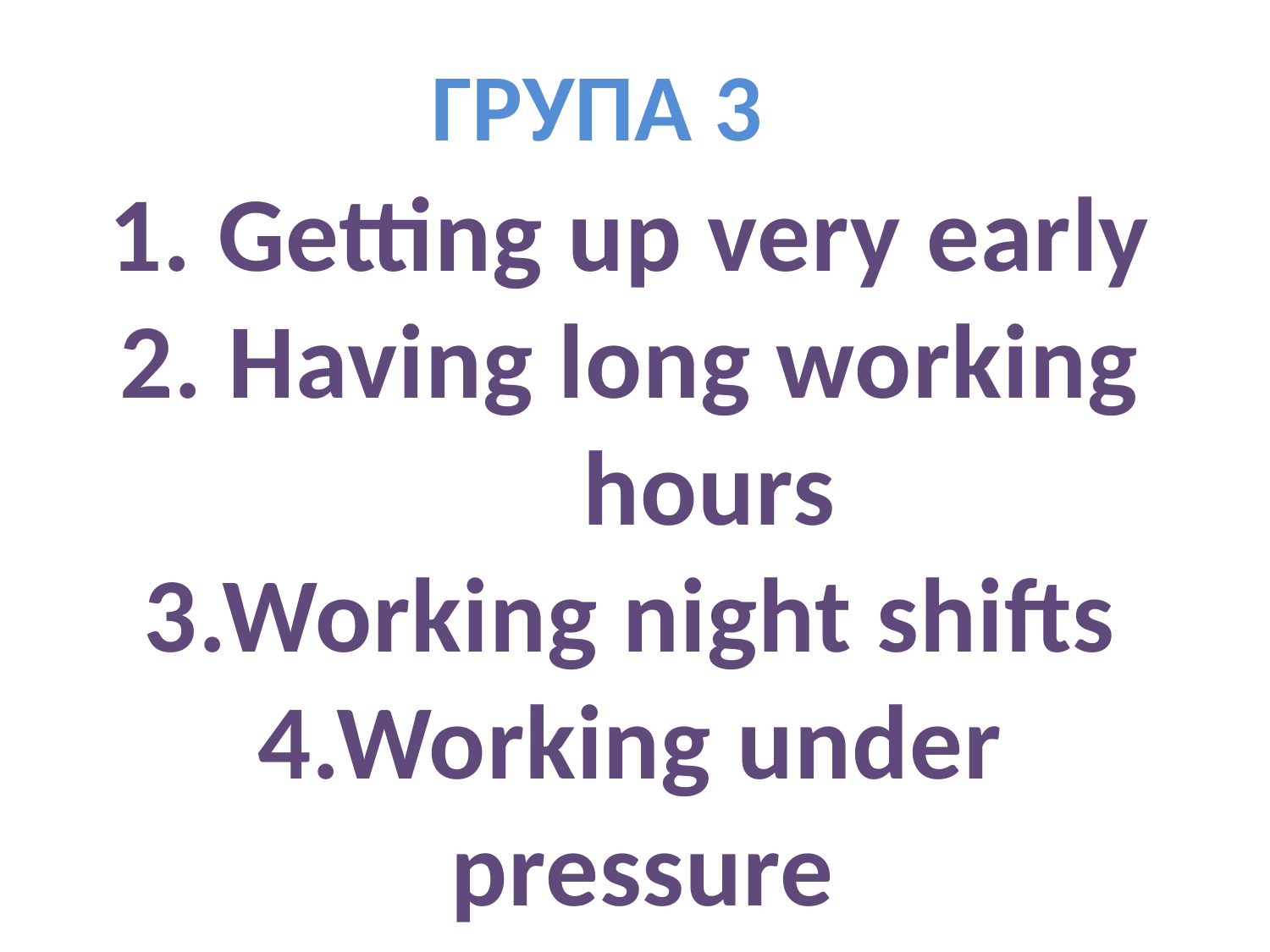

Група 3
1. Getting up very early
2. Having long working hours
3.Working night shifts
4.Working under
 pressure